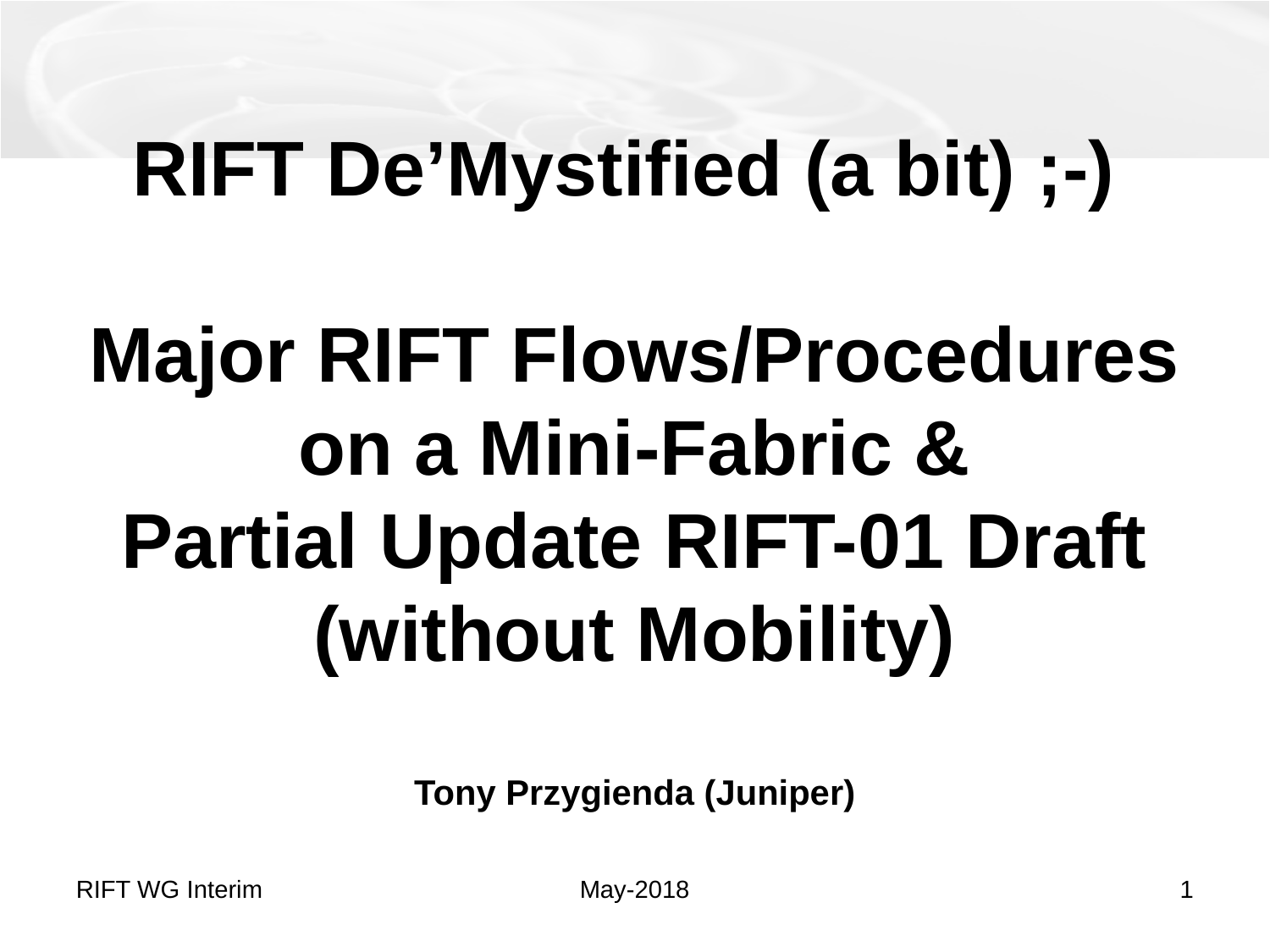

# RIFT De’Mystified (a bit) ;-) Major RIFT Flows/Procedures on a Mini-Fabric & Partial Update RIFT-01 Draft (without Mobility) Tony Przygienda (Juniper)
RIFT WG Interim
May-2018
1